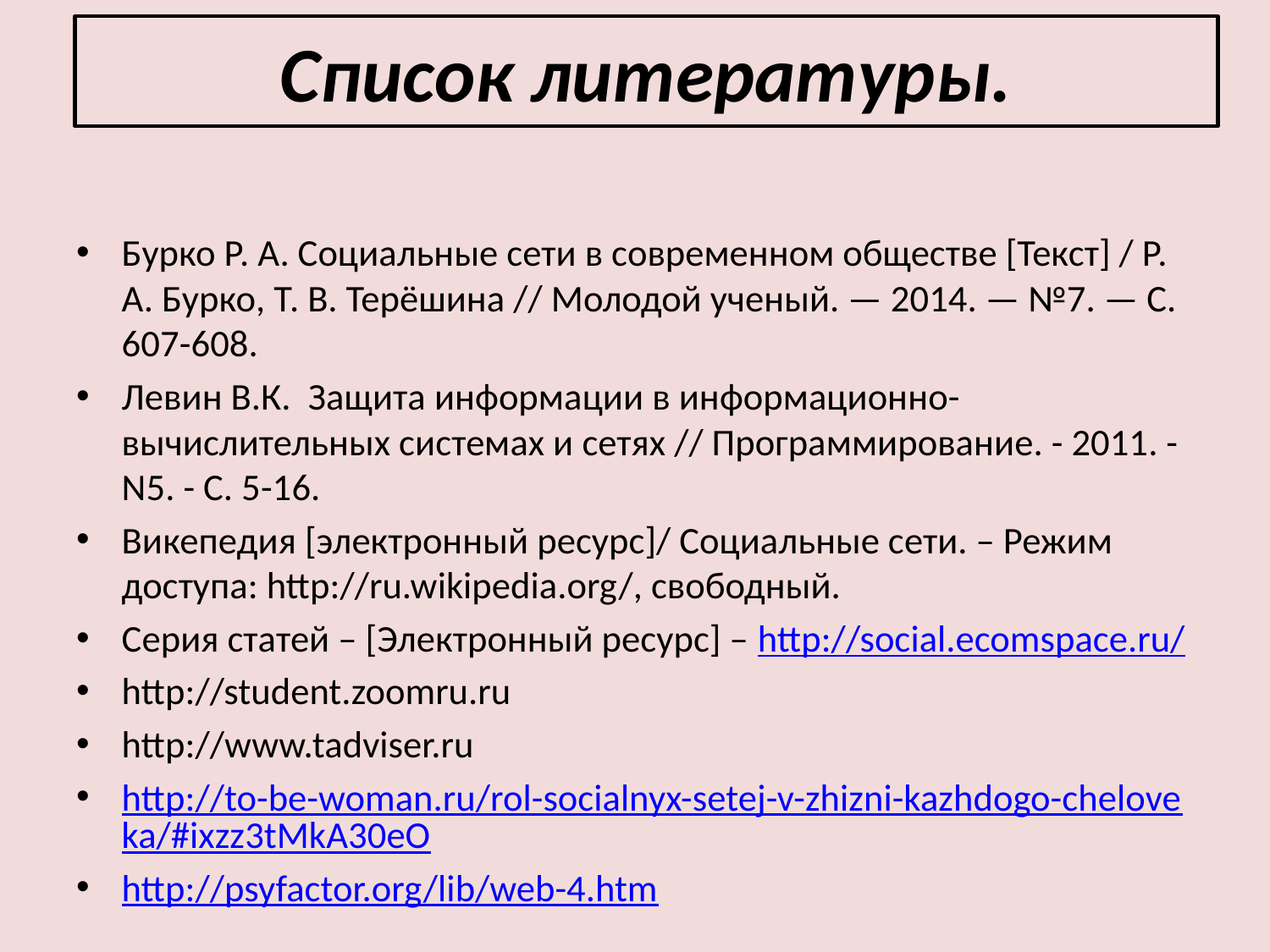

# Список литературы.
Бурко Р. А. Социальные сети в современном обществе [Текст] / Р. А. Бурко, Т. В. Терёшина // Молодой ученый. — 2014. — №7. — С. 607-608.
Левин В.К.  Защита информации в информационно-вычислительных системах и сетях // Программирование. - 2011. - N5. - C. 5-16.
Викепедия [электронный ресурс]/ Социальные сети. – Режим доступа: http://ru.wikipedia.org/, свободный.
Серия статей – [Электронный ресурс] – http://social.ecomspace.ru/
http://student.zoomru.ru
http://www.tadviser.ru
http://to-be-woman.ru/rol-socialnyx-setej-v-zhizni-kazhdogo-cheloveka/#ixzz3tMkA30eO
http://psyfactor.org/lib/web-4.htm